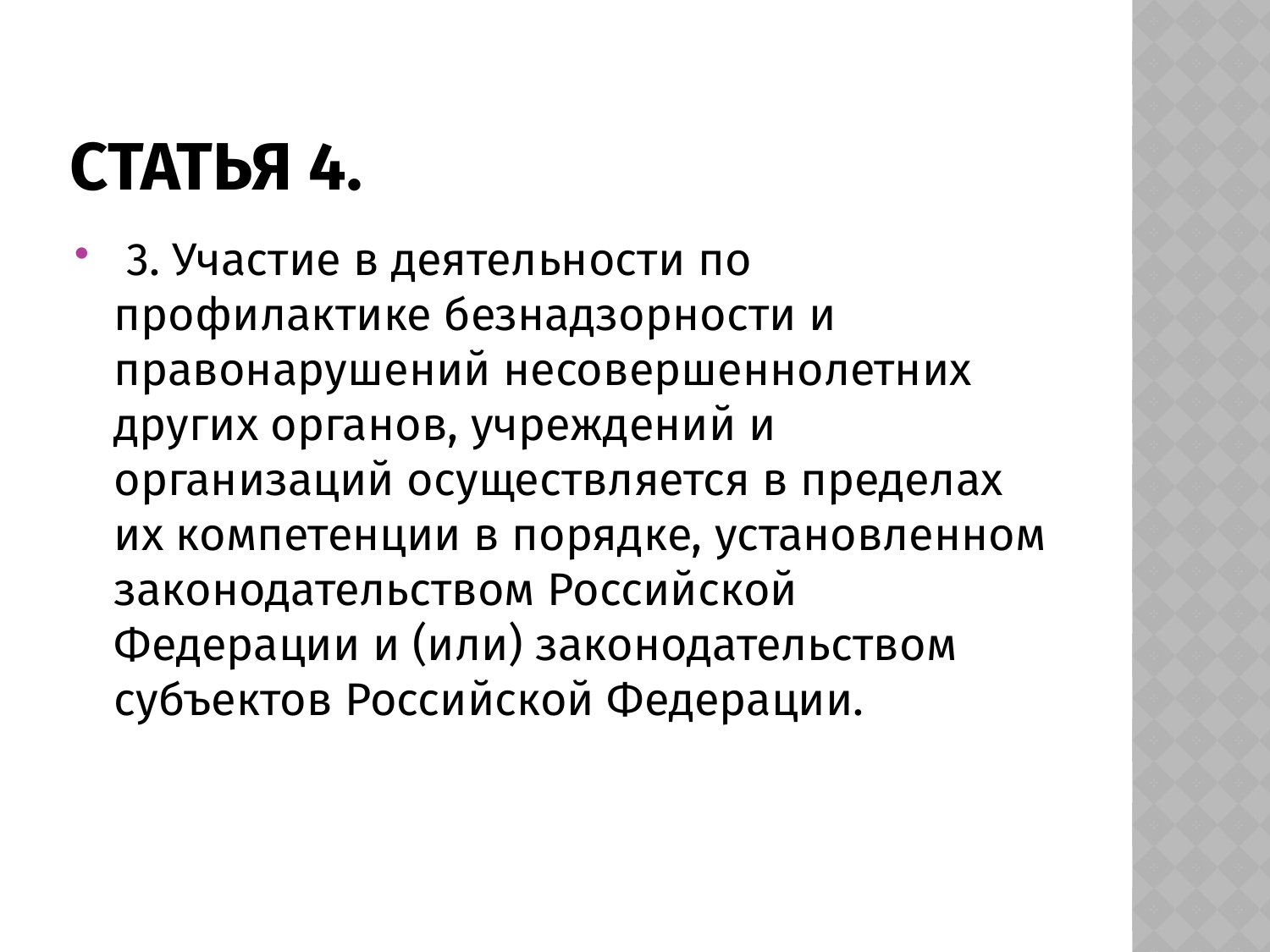

# Статья 4.
 3. Участие в деятельности по профилактике безнадзорности и правонарушений несовершеннолетних других органов, учреждений и организаций осуществляется в пределах их компетенции в порядке, установленном законодательством Российской Федерации и (или) законодательством субъектов Российской Федерации.